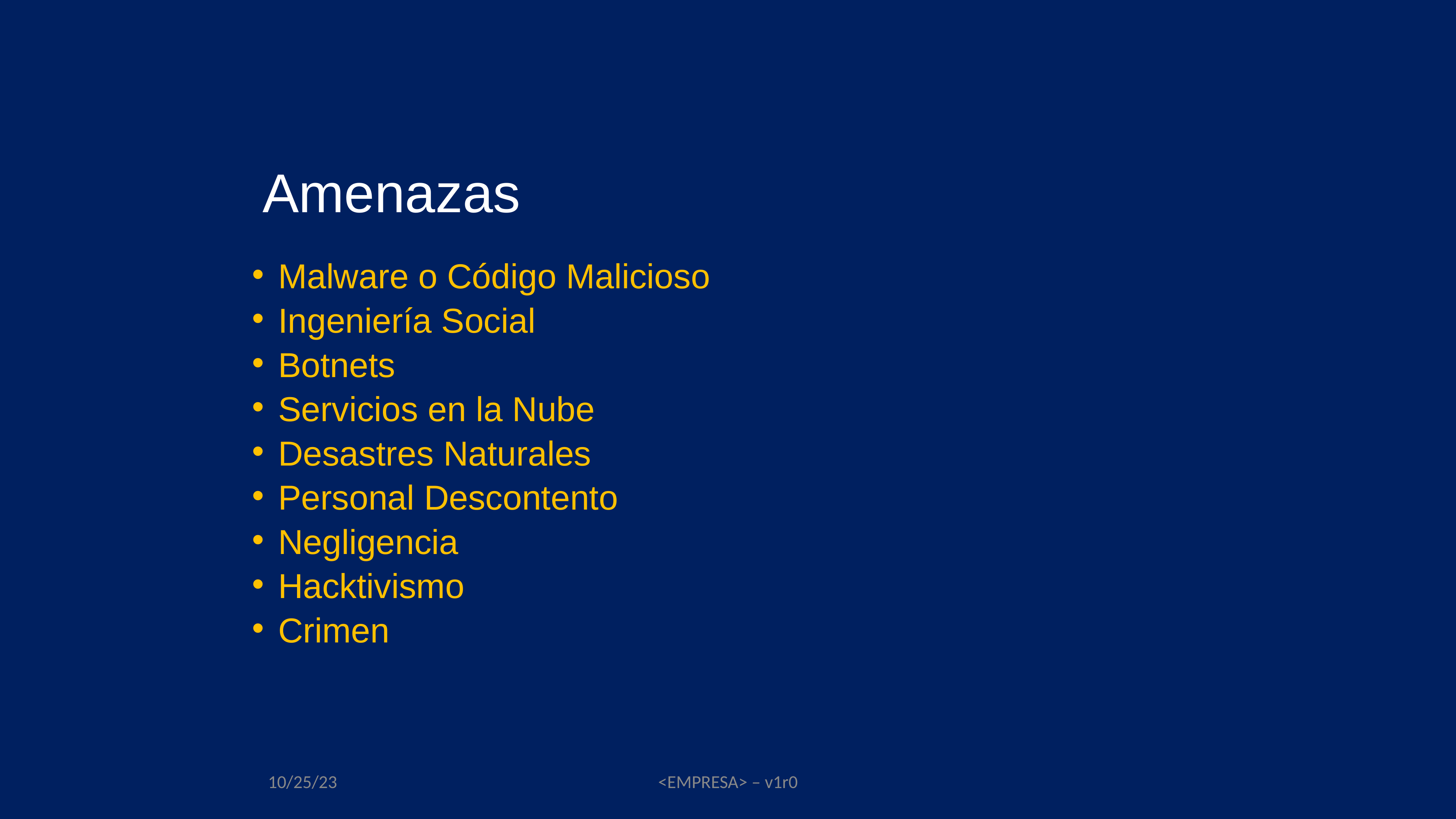

# Amenazas
Malware o Código Malicioso
Ingeniería Social
Botnets
Servicios en la Nube
Desastres Naturales
Personal Descontento
Negligencia
Hacktivismo
Crimen
10/25/23
<EMPRESA> – v1r0
10